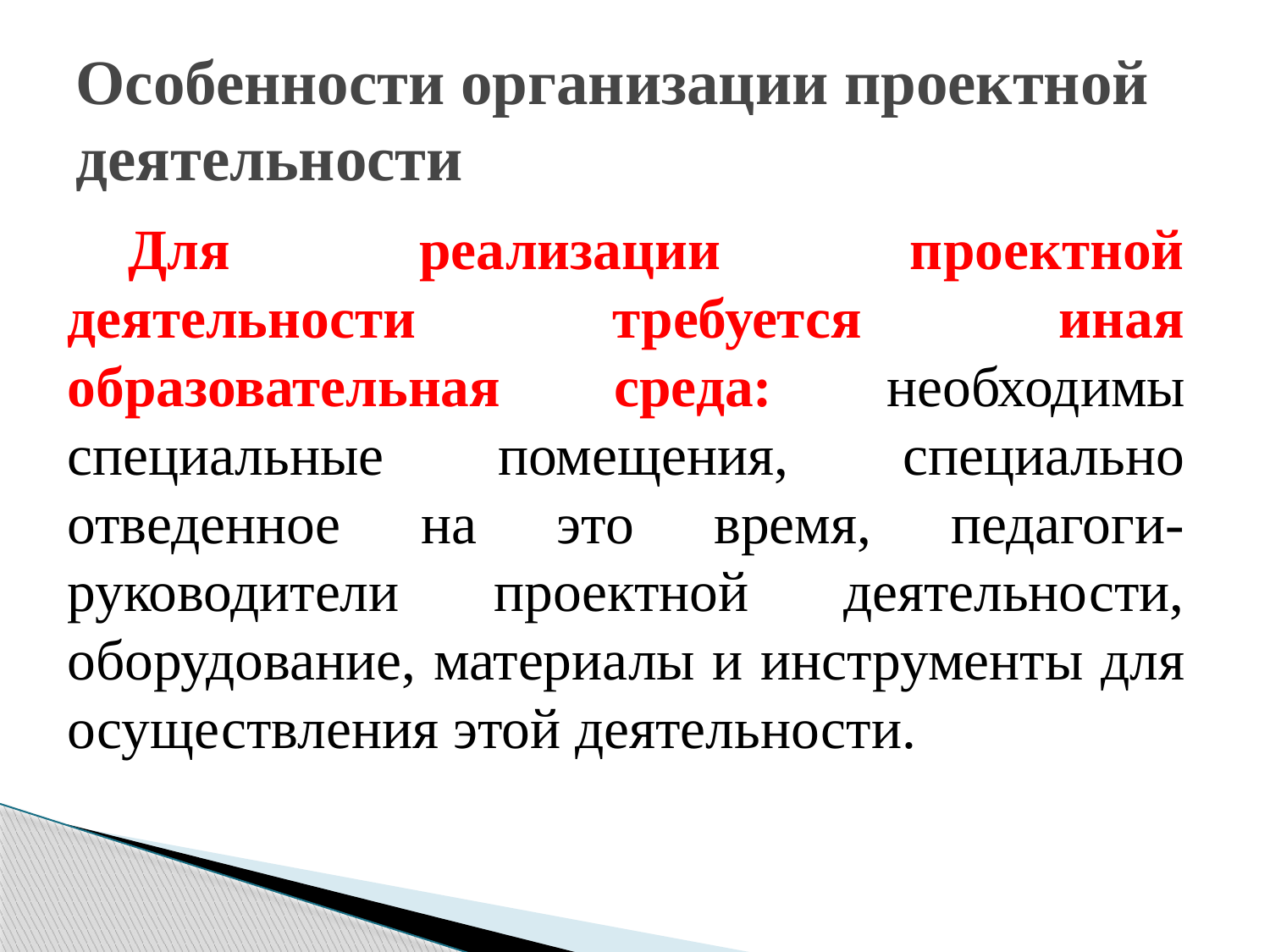

# Особенности организации проектной деятельности
Для реализации проектной деятельности требуется иная образовательная среда: необходимы специальные помещения, специально отведенное на это время, педагоги-руководители проектной деятельности, оборудование, материалы и инструменты для осуществления этой деятельности.